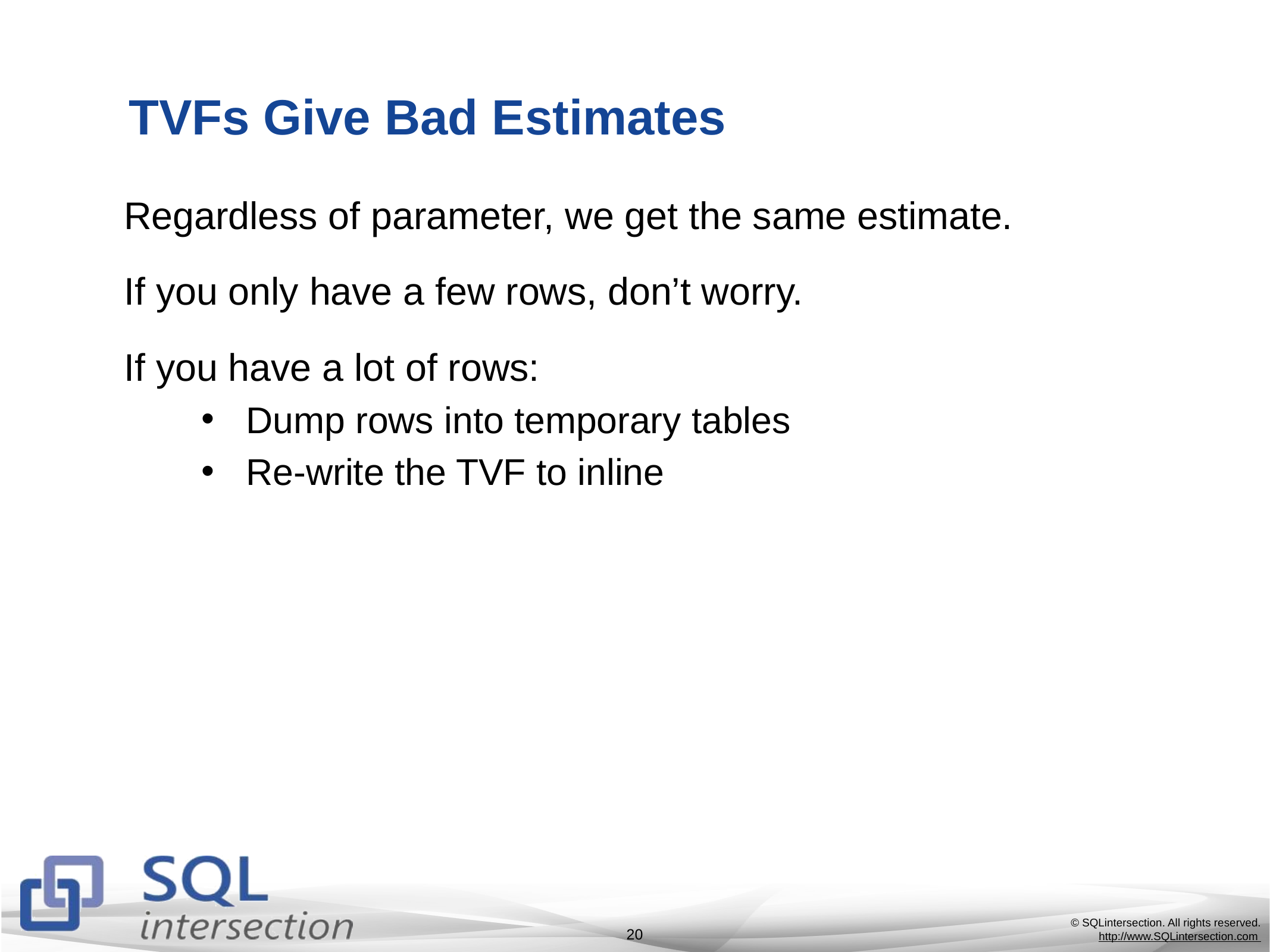

# TVFs Give Bad Estimates
Regardless of parameter, we get the same estimate.
If you only have a few rows, don’t worry.
If you have a lot of rows:
Dump rows into temporary tables
Re-write the TVF to inline